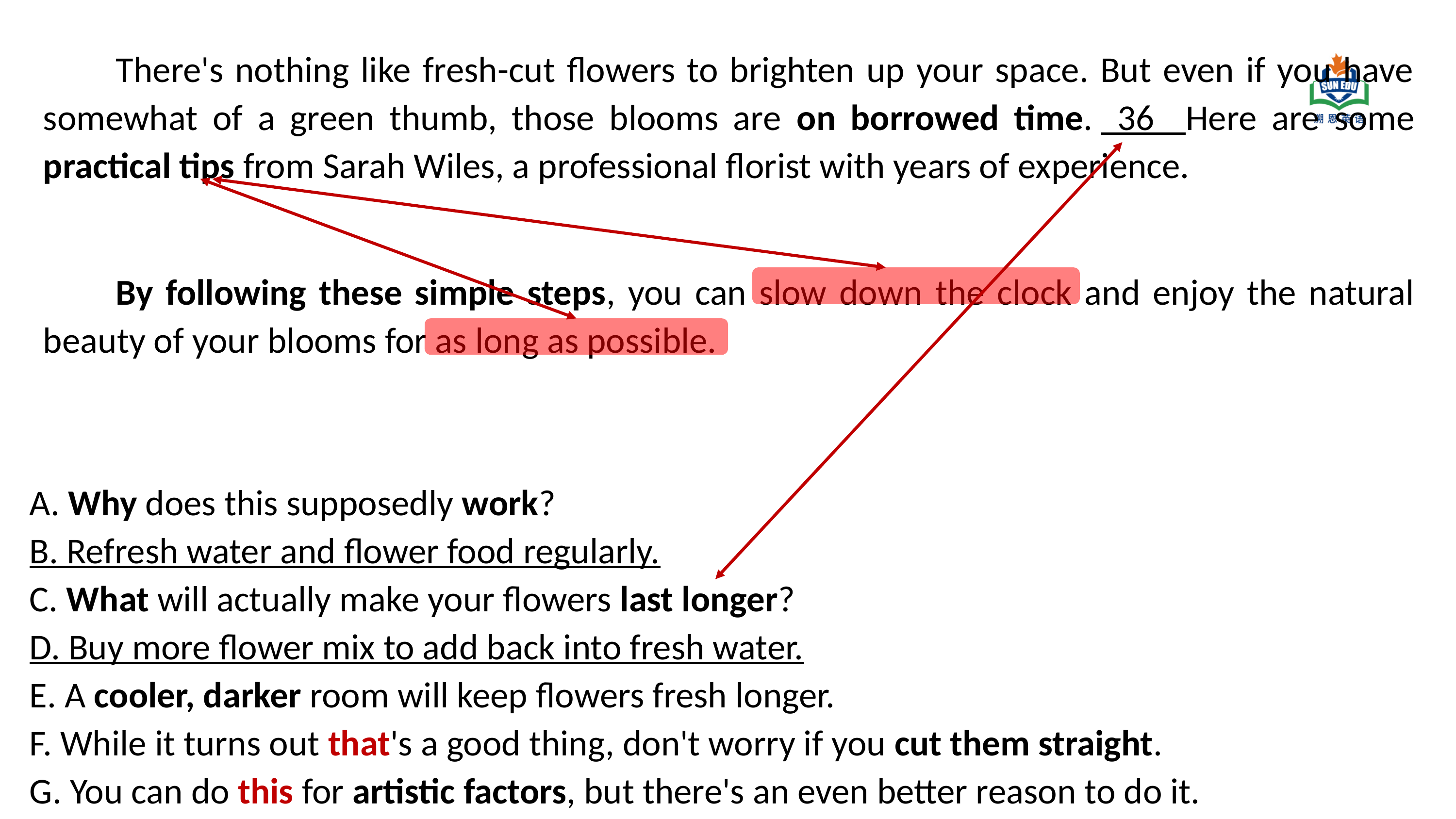

There's nothing like fresh-cut flowers to brighten up your space. But even if you have somewhat of a green thumb, those blooms are on borrowed time.   36   Here are some practical tips from Sarah Wiles, a professional florist with years of experience.

	By following these simple steps, you can slow down the clock and enjoy the natural beauty of your blooms for as long as possible.

A. Why does this supposedly work?
B. Refresh water and flower food regularly.
C. What will actually make your flowers last longer?
D. Buy more flower mix to add back into fresh water.
E. A cooler, darker room will keep flowers fresh longer.
F. While it turns out that's a good thing, don't worry if you cut them straight.
G. You can do this for artistic factors, but there's an even better reason to do it.